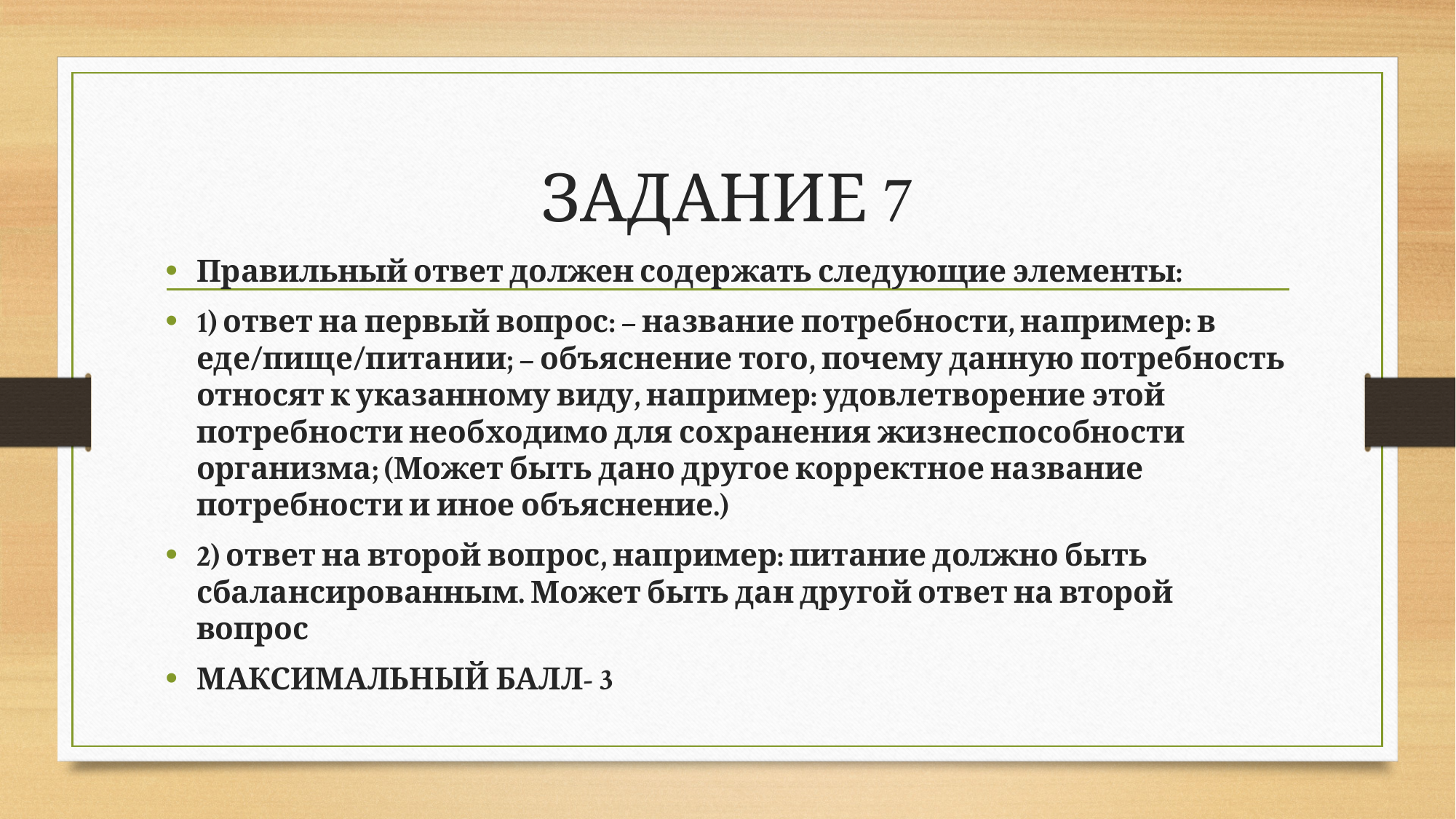

# ЗАДАНИЕ 7
Правильный ответ должен содержать следующие элементы:
1) ответ на первый вопрос: – название потребности, например: в еде/пище/питании; – объяснение того, почему данную потребность относят к указанному виду, например: удовлетворение этой потребности необходимо для сохранения жизнеспособности организма; (Может быть дано другое корректное название потребности и иное объяснение.)
2) ответ на второй вопрос, например: питание должно быть сбалансированным. Может быть дан другой ответ на второй вопрос
МАКСИМАЛЬНЫЙ БАЛЛ- 3